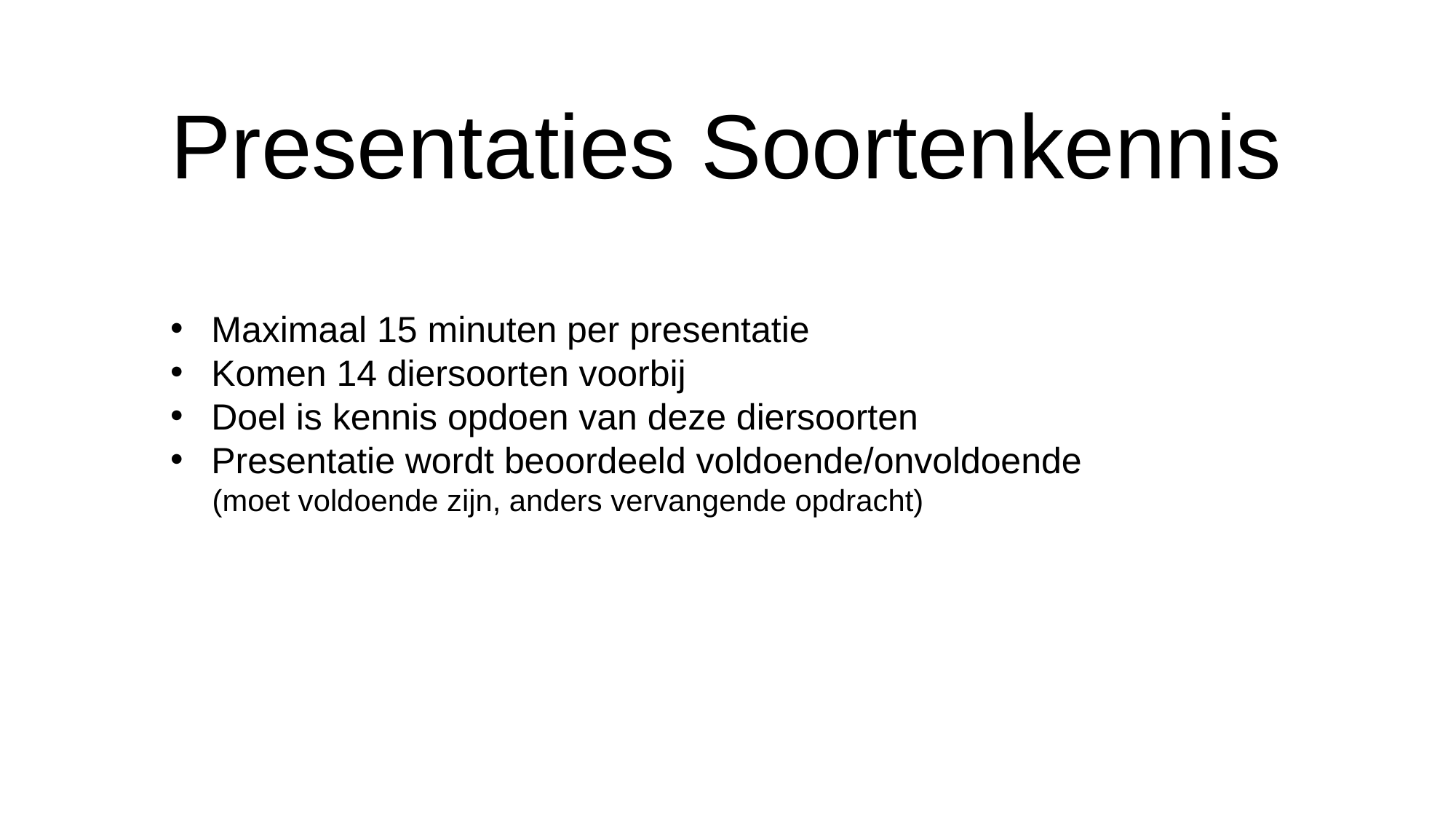

Presentaties Soortenkennis

Maximaal 15 minuten per presentatie
Komen 14 diersoorten voorbij
Doel is kennis opdoen van deze diersoorten
Presentatie wordt beoordeeld voldoende/onvoldoende
     (moet voldoende zijn, anders vervangende opdracht)